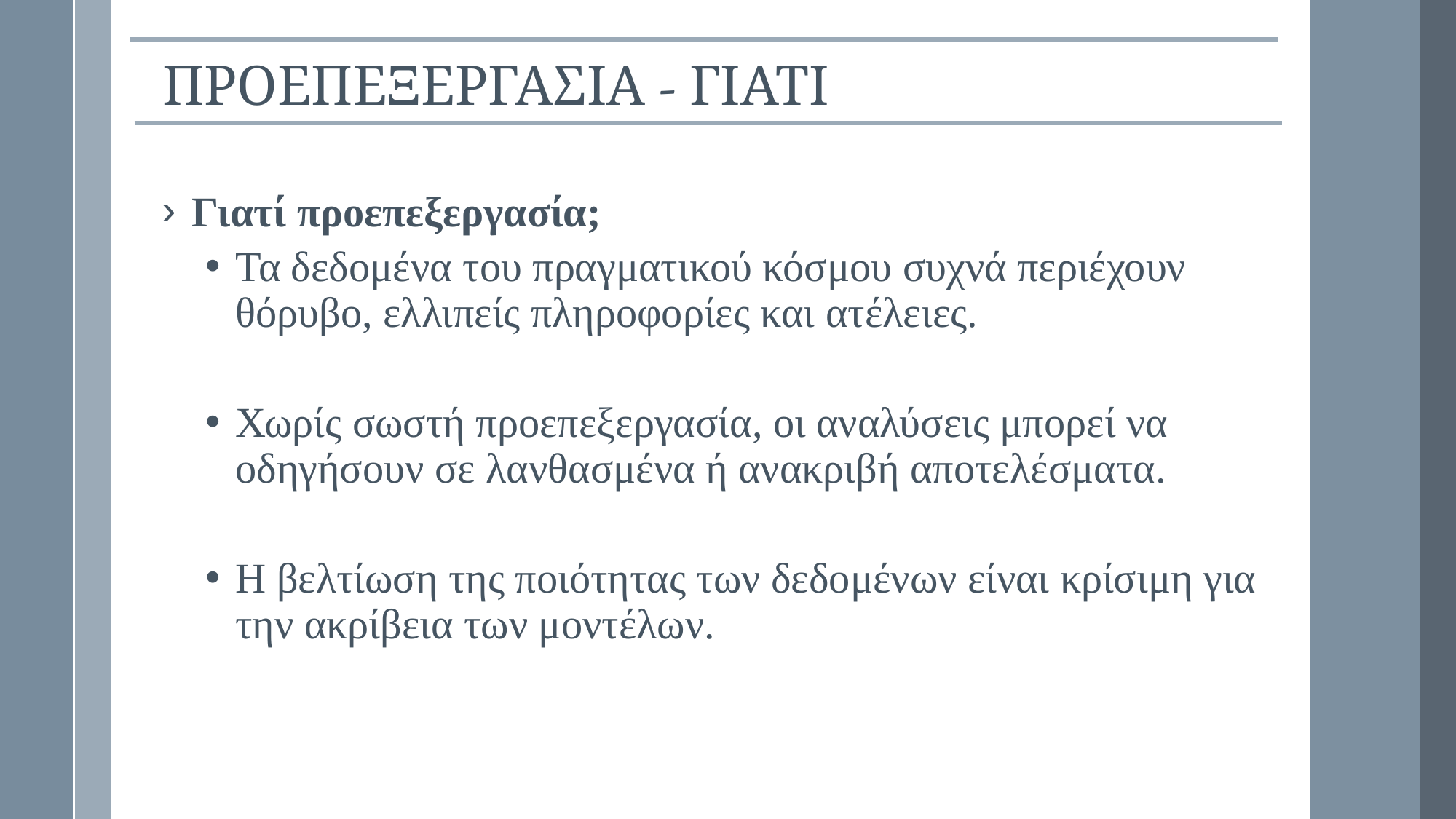

ΠΡΟΕΠΕΞΕΡΓΑΣΙΑ - ΓΙΑΤΙ
Γιατί προεπεξεργασία;
Τα δεδομένα του πραγματικού κόσμου συχνά περιέχουν θόρυβο, ελλιπείς πληροφορίες και ατέλειες.

Χωρίς σωστή προεπεξεργασία, οι αναλύσεις μπορεί να οδηγήσουν σε λανθασμένα ή ανακριβή αποτελέσματα.

Η βελτίωση της ποιότητας των δεδομένων είναι κρίσιμη για την ακρίβεια των μοντέλων.